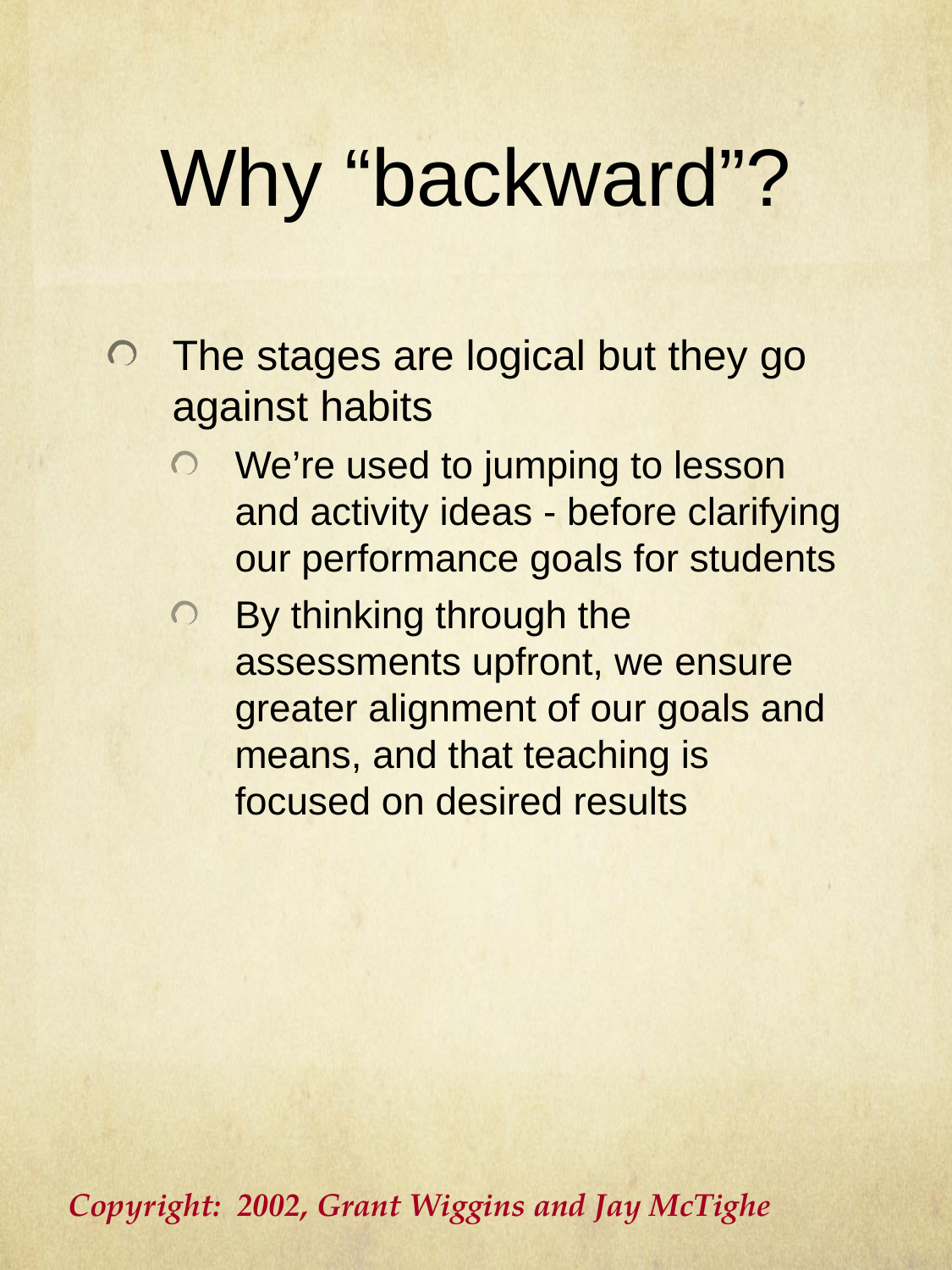

# Why “backward”?
The stages are logical but they go against habits
We’re used to jumping to lesson and activity ideas - before clarifying our performance goals for students
By thinking through the assessments upfront, we ensure greater alignment of our goals and means, and that teaching is focused on desired results
Copyright:  2002, Grant Wiggins and Jay McTighe